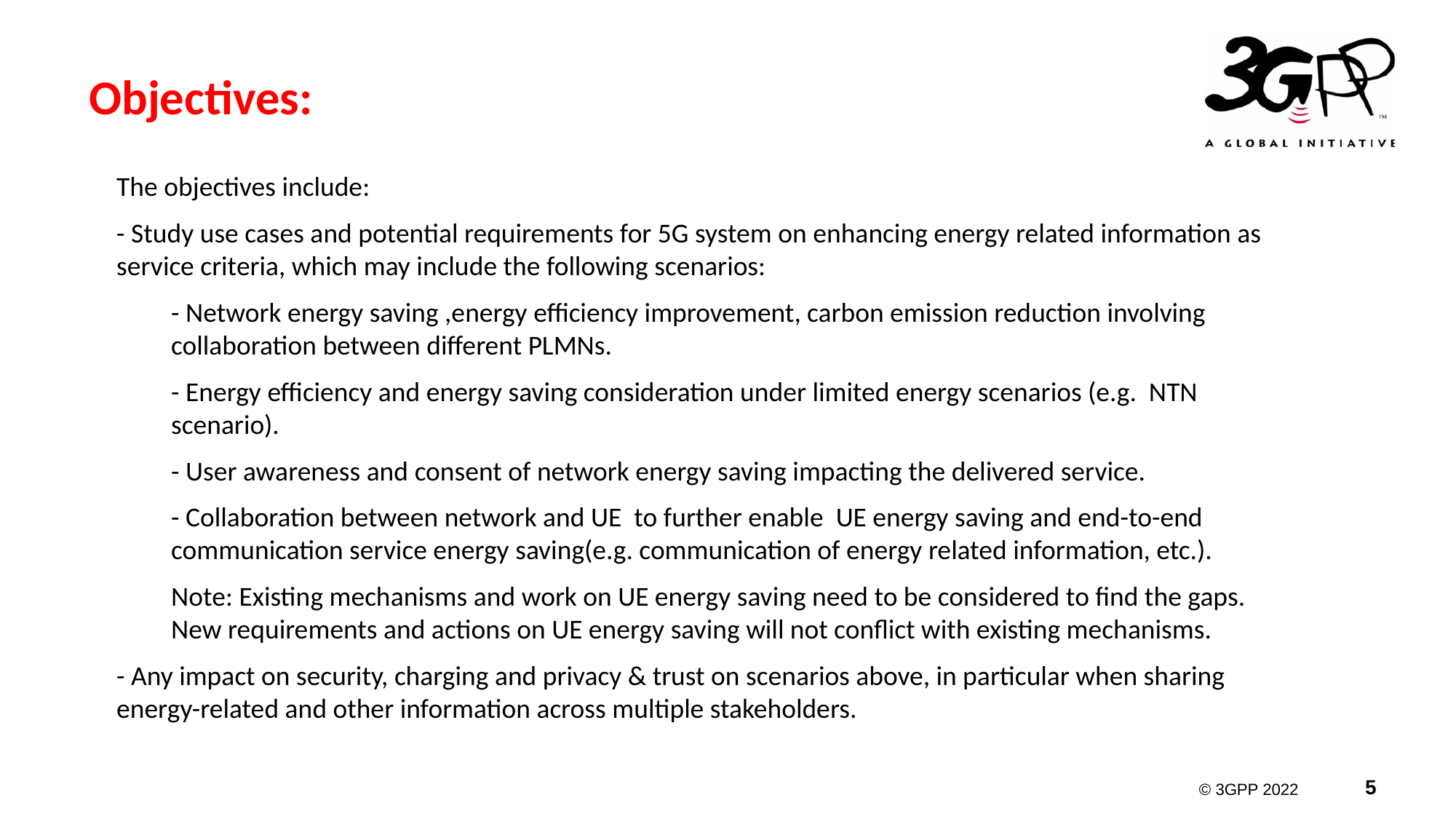

# Objectives:
The objectives include:
- Study use cases and potential requirements for 5G system on enhancing energy related information as service criteria, which may include the following scenarios:
- Network energy saving ,energy efficiency improvement, carbon emission reduction involving collaboration between different PLMNs.
- Energy efficiency and energy saving consideration under limited energy scenarios (e.g.  NTN scenario).
- User awareness and consent of network energy saving impacting the delivered service.
- Collaboration between network and UE  to further enable  UE energy saving and end-to-end communication service energy saving(e.g. communication of energy related information, etc.).
Note: Existing mechanisms and work on UE energy saving need to be considered to find the gaps. New requirements and actions on UE energy saving will not conflict with existing mechanisms.
- Any impact on security, charging and privacy & trust on scenarios above, in particular when sharing energy-related and other information across multiple stakeholders.